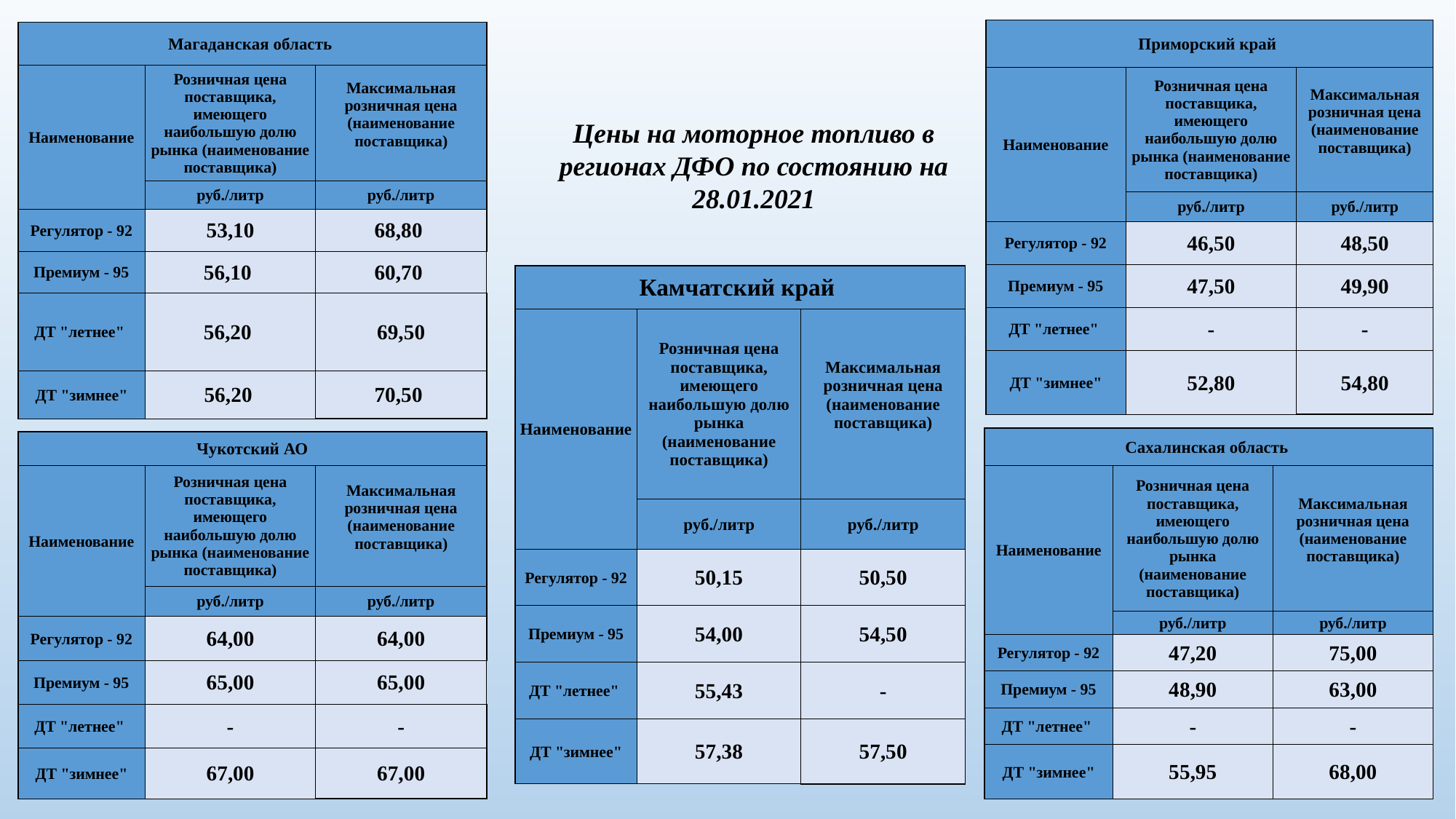

| Приморский край |  |  |
| --- | --- | --- |
| Наименование | Розничная цена поставщика, имеющего наибольшую долю рынка (наименование поставщика) | Максимальная розничная цена (наименование поставщика) |
|  | руб./литр | руб./литр |
| Регулятор - 92 | 46,50 | 48,50 |
| Премиум - 95 | 47,50 | 49,90 |
| ДТ "летнее" | - | - |
| ДТ "зимнее" | 52,80 | 54,80 |
| Магаданская область |  |  |
| --- | --- | --- |
| Наименование | Розничная цена поставщика, имеющего наибольшую долю рынка (наименование поставщика) | Максимальная розничная цена (наименование поставщика) |
|  | руб./литр | руб./литр |
| Регулятор - 92 | 53,10 | 68,80 |
| Премиум - 95 | 56,10 | 60,70 |
| ДТ "летнее" | 56,20 | 69,50 |
| ДТ "зимнее" | 56,20 | 70,50 |
#
Цены на моторное топливо в регионах ДФО по состоянию на 28.01.2021
| Камчатский край |  |  |
| --- | --- | --- |
| Наименование | Розничная цена поставщика, имеющего наибольшую долю рынка (наименование поставщика) | Максимальная розничная цена (наименование поставщика) |
|  | руб./литр | руб./литр |
| Регулятор - 92 | 50,15 | 50,50 |
| Премиум - 95 | 54,00 | 54,50 |
| ДТ "летнее" | 55,43 | - |
| ДТ "зимнее" | 57,38 | 57,50 |
| Сахалинская область |  |  |
| --- | --- | --- |
| Наименование | Розничная цена поставщика, имеющего наибольшую долю рынка (наименование поставщика) | Максимальная розничная цена (наименование поставщика) |
|  | руб./литр | руб./литр |
| Регулятор - 92 | 47,20 | 75,00 |
| Премиум - 95 | 48,90 | 63,00 |
| ДТ "летнее" | - | - |
| ДТ "зимнее" | 55,95 | 68,00 |
| Чукотский АО |  |  |
| --- | --- | --- |
| Наименование | Розничная цена поставщика, имеющего наибольшую долю рынка (наименование поставщика) | Максимальная розничная цена (наименование поставщика) |
|  | руб./литр | руб./литр |
| Регулятор - 92 | 64,00 | 64,00 |
| Премиум - 95 | 65,00 | 65,00 |
| ДТ "летнее" | - | - |
| ДТ "зимнее" | 67,00 | 67,00 |